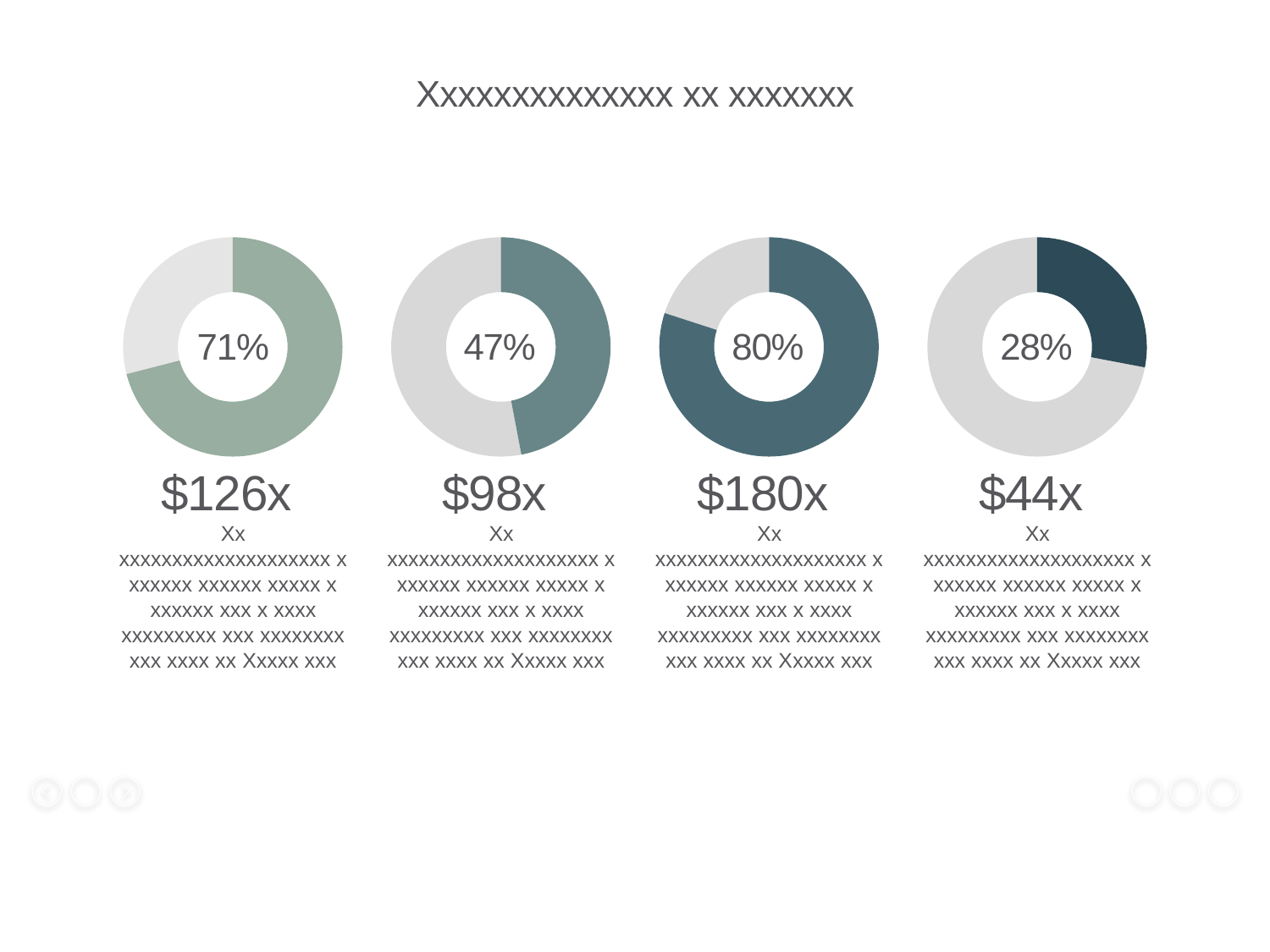

# Xxxxxxxxxxxxxx xx xxxxxxx

### Chart

| Category | Sales |
|---|---|
| 1st Qtr | 71.0 |
| 2nd Qtr | 29.0 |

### Chart

| Category | Sales |
|---|---|
| 1st Qtr | 47.0 |
| 2nd Qtr | 53.0 |

### Chart

| Category | Sales |
|---|---|
| 1st Qtr | 80.0 |
| 2nd Qtr | 20.0 |

### Chart

| Category | Sales |
|---|---|
| 1st Qtr | 28.0 |
| 2nd Qtr | 72.0 |
71%
47%
80%
28%
$126x
Xx xxxxxxxxxxxxxxxxxxxx x xxxxxx xxxxxx xxxxx x xxxxxx xxx x xxxx xxxxxxxxx xxx xxxxxxxx xxx xxxx xx Xxxxx xxx
$98x
Xx xxxxxxxxxxxxxxxxxxxx x xxxxxx xxxxxx xxxxx x xxxxxx xxx x xxxx xxxxxxxxx xxx xxxxxxxx xxx xxxx xx Xxxxx xxx
$180x
Xx xxxxxxxxxxxxxxxxxxxx x xxxxxx xxxxxx xxxxx x xxxxxx xxx x xxxx xxxxxxxxx xxx xxxxxxxx xxx xxxx xx Xxxxx xxx
$44x
Xx xxxxxxxxxxxxxxxxxxxx x xxxxxx xxxxxx xxxxx x xxxxxx xxx x xxxx xxxxxxxxx xxx xxxxxxxx xxx xxxx xx Xxxxx xxx
72
x9 xxxxx x xxxxxxx Xxxxx